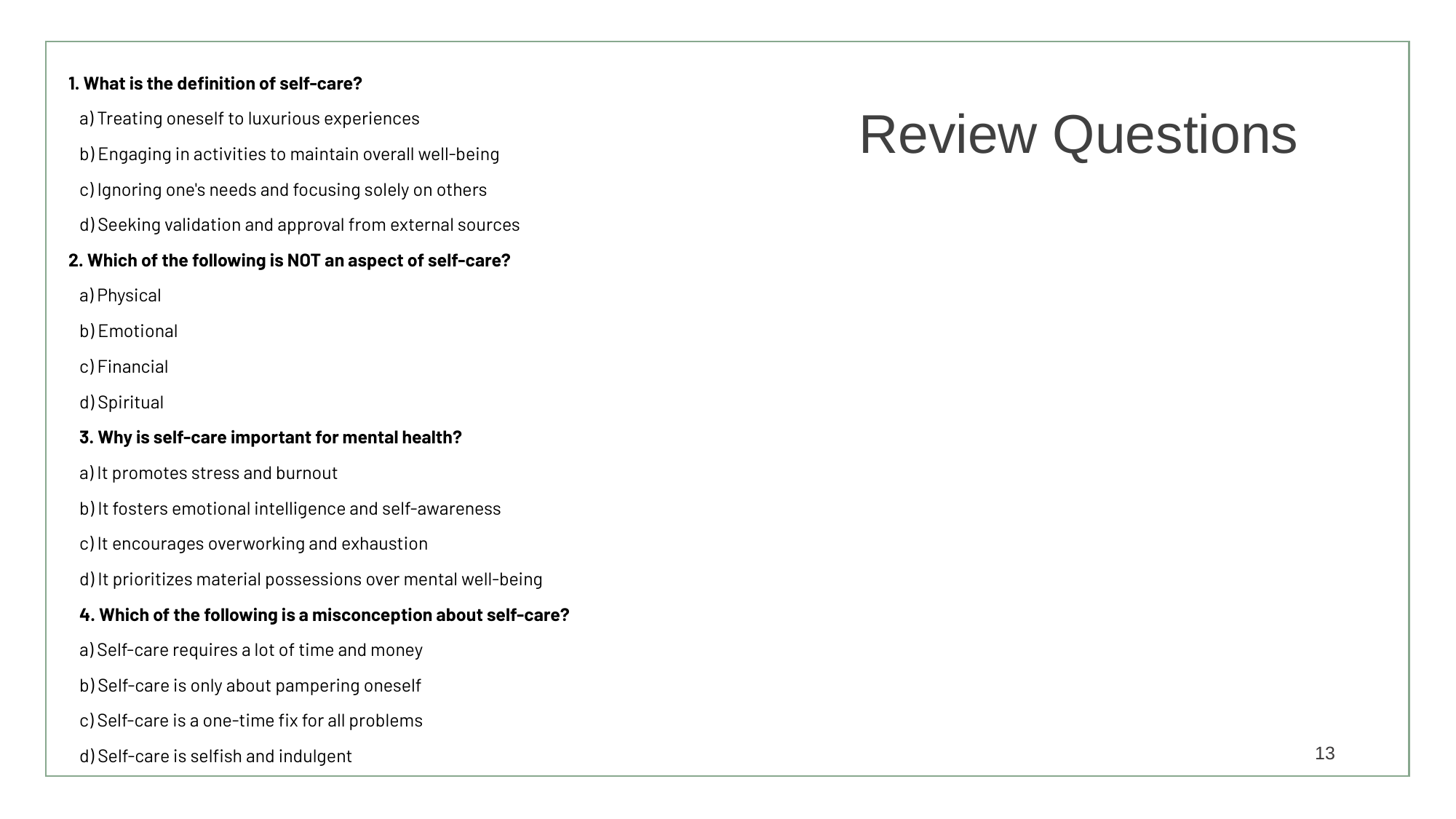

# Review Questions
1. What is the definition of self-care?
   a) Treating oneself to luxurious experiences
   b) Engaging in activities to maintain overall well-being
   c) Ignoring one's needs and focusing solely on others
   d) Seeking validation and approval from external sources
2. Which of the following is NOT an aspect of self-care?
   a) Physical
   b) Emotional
   c) Financial
   d) Spiritual
   3. Why is self-care important for mental health?
   a) It promotes stress and burnout
   b) It fosters emotional intelligence and self-awareness
   c) It encourages overworking and exhaustion
   d) It prioritizes material possessions over mental well-being
   4. Which of the following is a misconception about self-care?
   a) Self-care requires a lot of time and money
   b) Self-care is only about pampering oneself
   c) Self-care is a one-time fix for all problems
   d) Self-care is selfish and indulgent
13